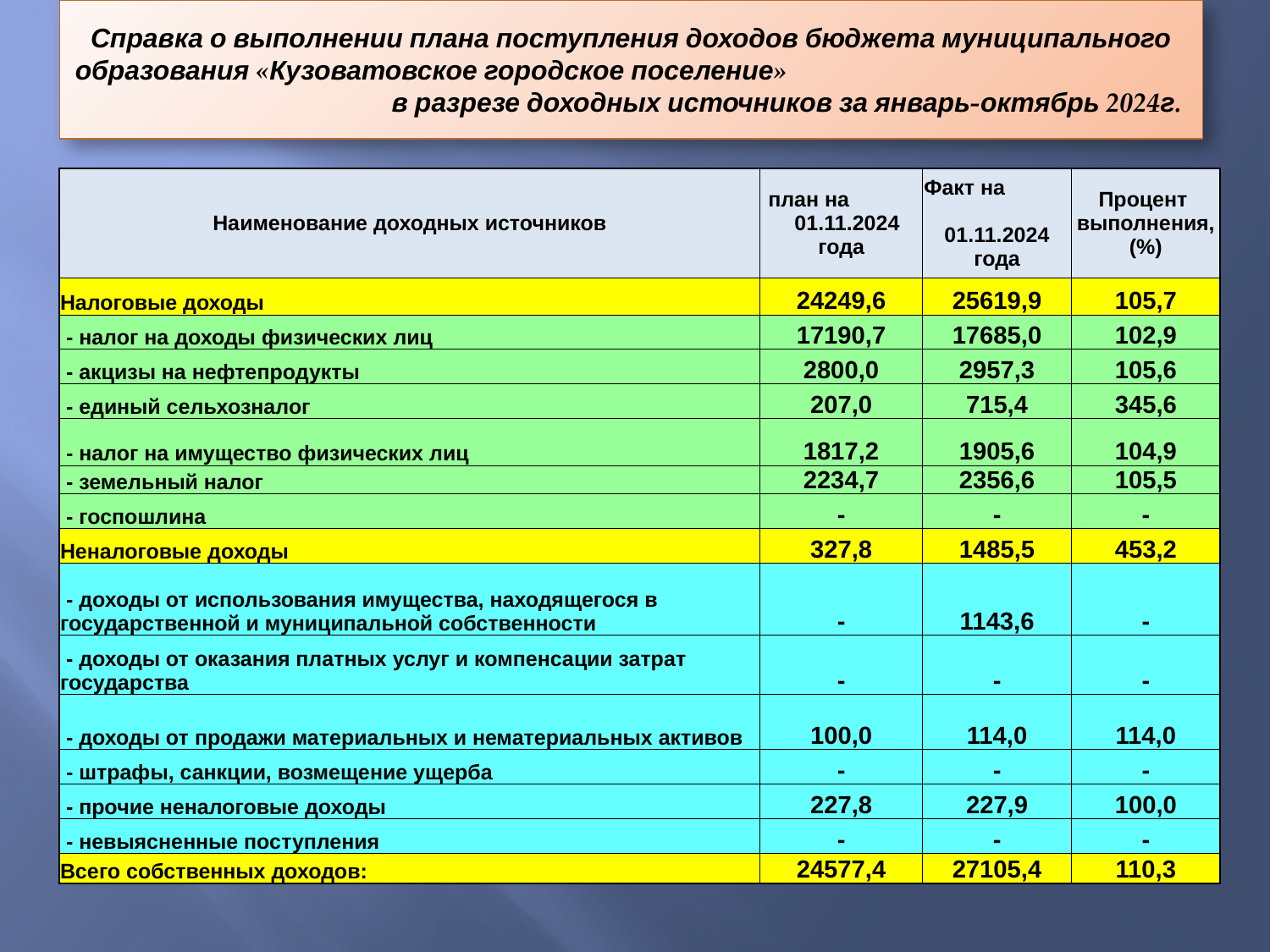

# Справка о выполнении плана поступления доходов бюджета муниципального образования «Кузоватовское городское поселение»                                                                                                          в разрезе доходных источников за январь-октябрь 2024г.
| Наименование доходных источников | план на 01.11.2024 года | Факт на 01.11.2024 года | Процент выполнения, (%) |
| --- | --- | --- | --- |
| Налоговые доходы | 24249,6 | 25619,9 | 105,7 |
| - налог на доходы физических лиц | 17190,7 | 17685,0 | 102,9 |
| - акцизы на нефтепродукты | 2800,0 | 2957,3 | 105,6 |
| - единый сельхозналог | 207,0 | 715,4 | 345,6 |
| - налог на имущество физических лиц | 1817,2 | 1905,6 | 104,9 |
| - земельный налог | 2234,7 | 2356,6 | 105,5 |
| - госпошлина | - | - | - |
| Неналоговые доходы | 327,8 | 1485,5 | 453,2 |
| - доходы от использования имущества, находящегося в государственной и муниципальной собственности | - | 1143,6 | - |
| - доходы от оказания платных услуг и компенсации затрат государства | - | - | - |
| - доходы от продажи материальных и нематериальных активов | 100,0 | 114,0 | 114,0 |
| - штрафы, санкции, возмещение ущерба | - | - | - |
| - прочие неналоговые доходы | 227,8 | 227,9 | 100,0 |
| - невыясненные поступления | - | - | - |
| Всего собственных доходов: | 24577,4 | 27105,4 | 110,3 |